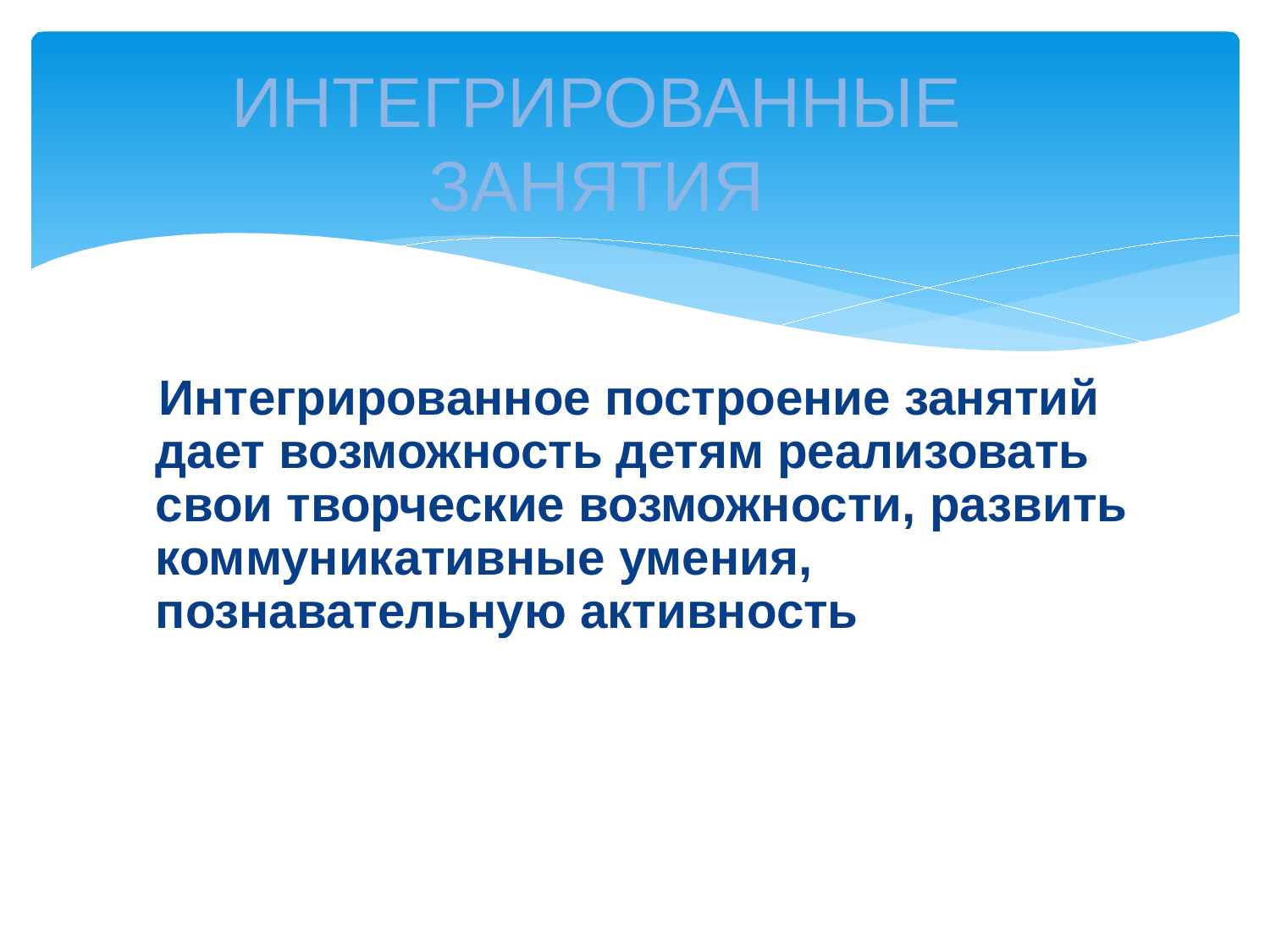

# ИНТЕГРИРОВАННЫЕ ЗАНЯТИЯ
   Интегрированное построение занятий дает возможность детям реализовать свои творческие возможности, развить коммуникативные умения, познавательную активность